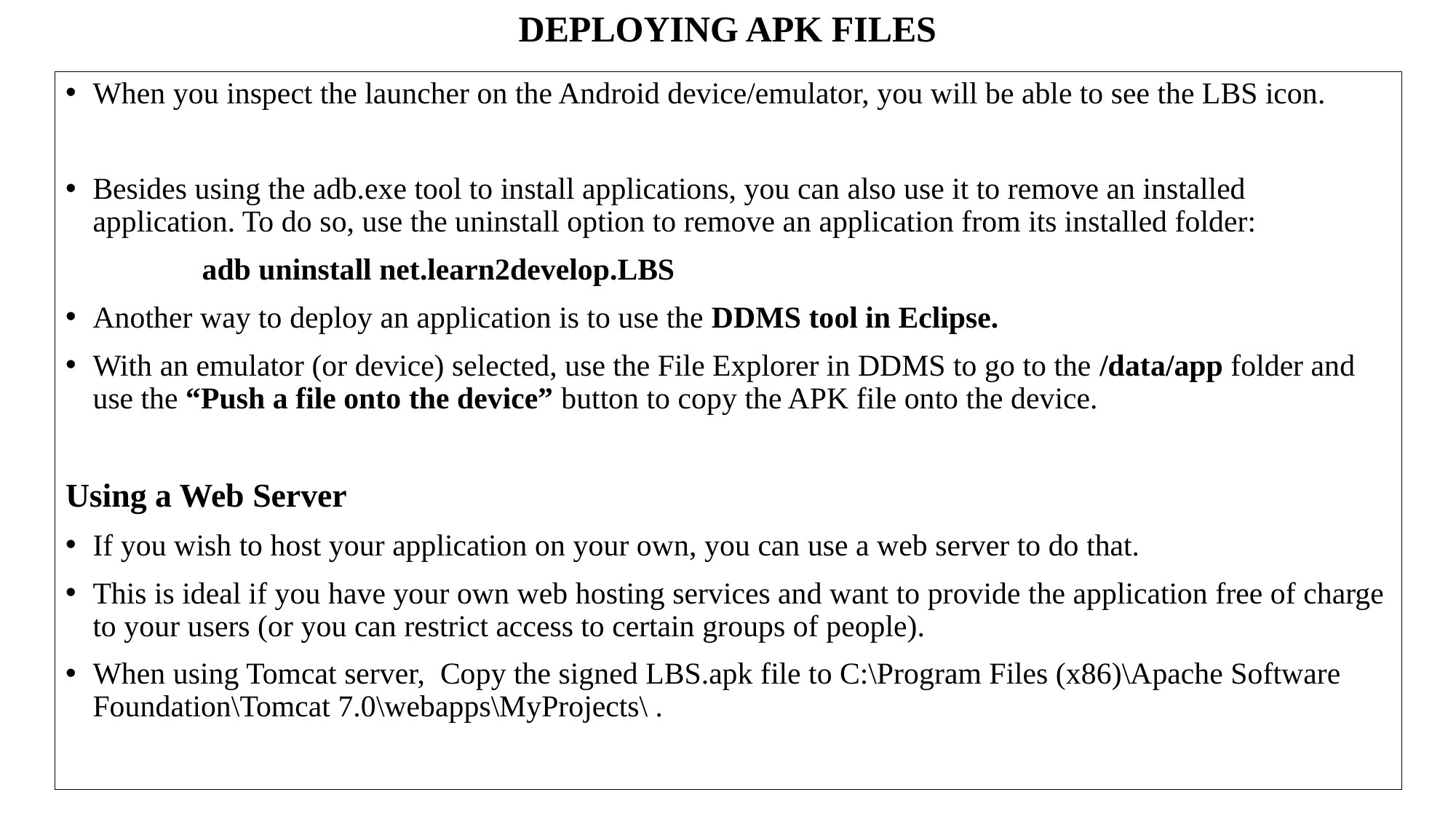

# DEPLOYING APK FILES
When you inspect the launcher on the Android device/emulator, you will be able to see the LBS icon.

Besides using the adb.exe tool to install applications, you can also use it to remove an installed  application. To do so, use the uninstall option to remove an application from its installed folder:
		adb uninstall net.learn2develop.LBS
Another way to deploy an application is to use the DDMS tool in Eclipse.
With an emulator (or device) selected, use the File Explorer in DDMS to go to the /data/app folder and use the “Push a file onto the device” button to copy the APK file onto the device.

Using a Web Server
If you wish to host your application on your own, you can use a web server to do that.
This is ideal if you have your own web hosting services and want to provide the application free of charge to your users (or you can restrict access to certain groups of people).
When using Tomcat server,  Copy the signed LBS.apk file to C:\Program Files (x86)\Apache Software Foundation\Tomcat 7.0\webapps\MyProjects\ .